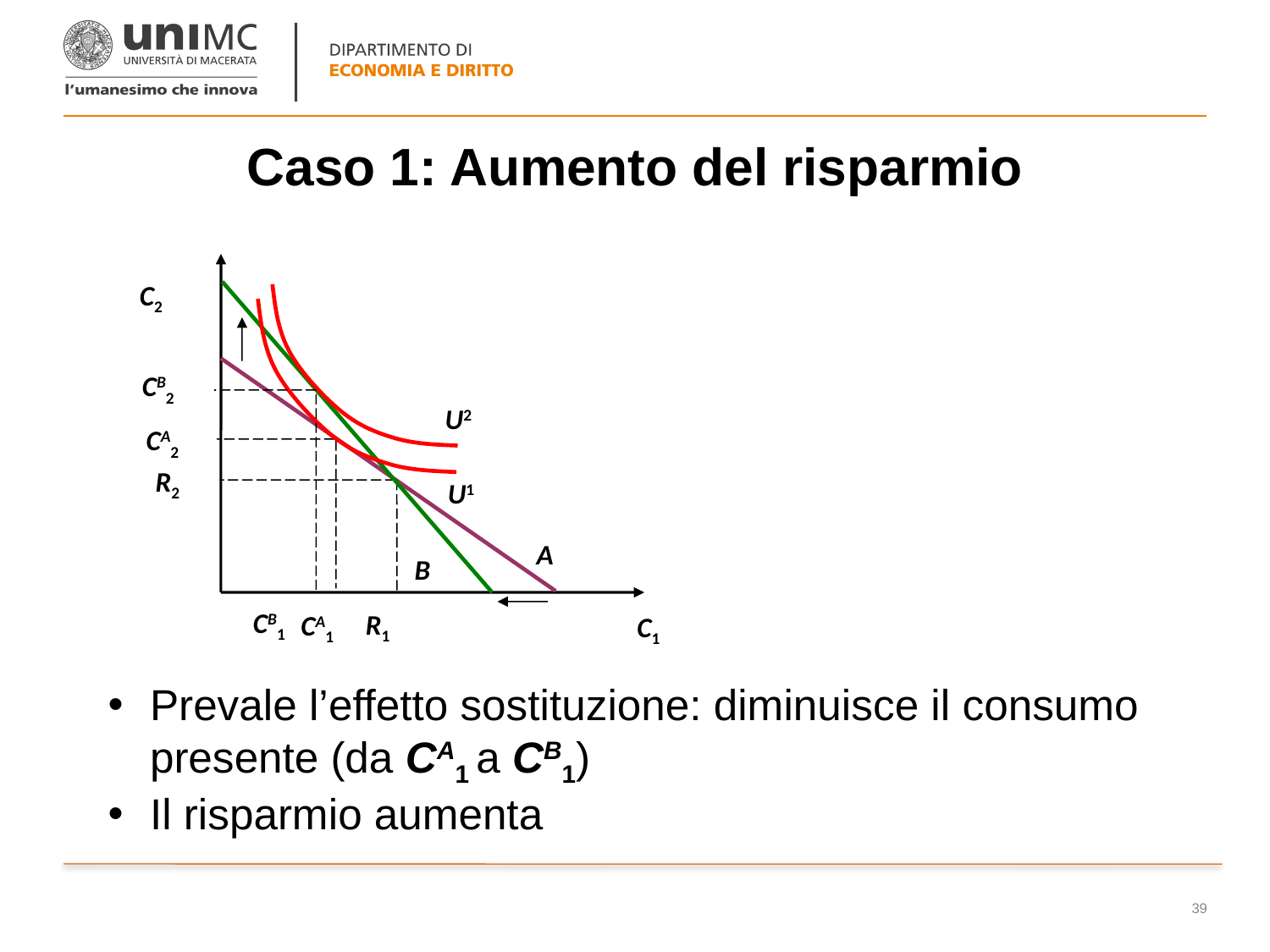

# Caso 1: Aumento del risparmio

C2

CB2

U2
CA2

R2
U1

A
B

CB1
R1
CA1

C1
Prevale l’effetto sostituzione: diminuisce il consumo presente (da CA1 a CB1)
Il risparmio aumenta
39